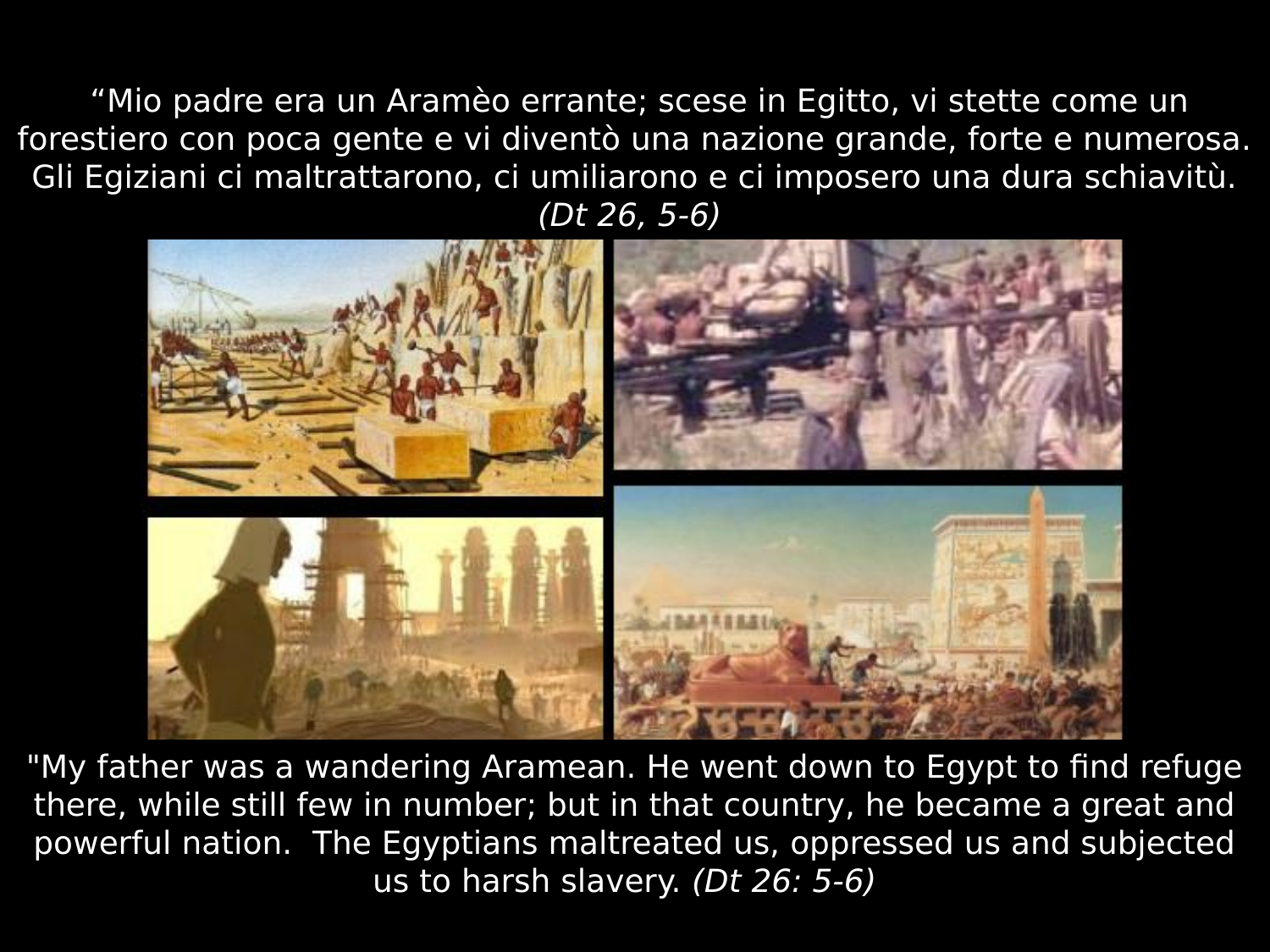

#
 “Mio padre era un Aramèo errante; scese in Egitto, vi stette come un forestiero con poca gente e vi diventò una nazione grande, forte e numerosa. Gli Egiziani ci maltrattarono, ci umiliarono e ci imposero una dura schiavitù. (Dt 26, 5-6)
"My father was a wandering Aramean. He went down to Egypt to find refuge there, while still few in number; but in that country, he became a great and powerful nation.  The Egyptians maltreated us, oppressed us and subjected us to harsh slavery. (Dt 26: 5-6)